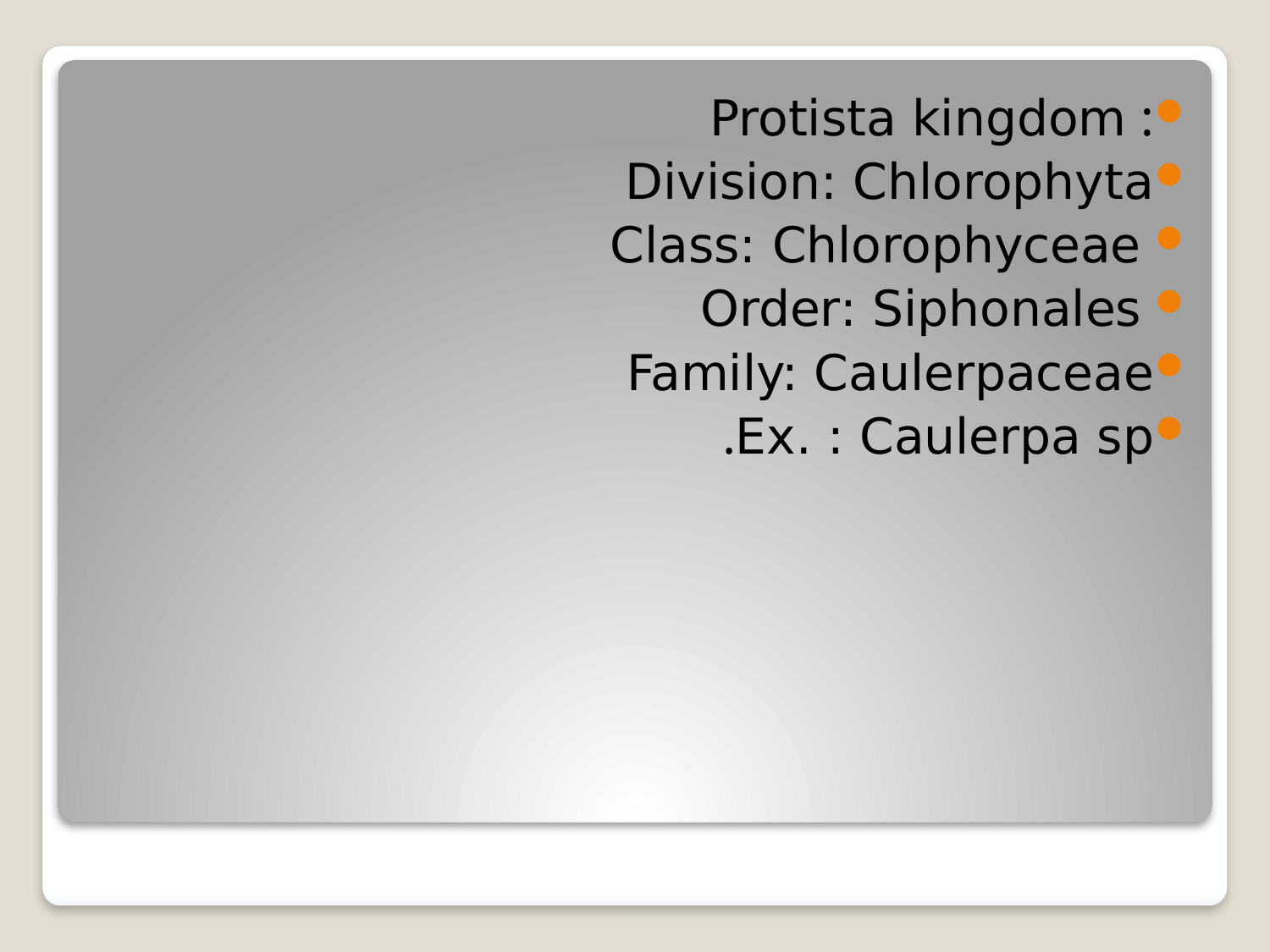

: Protista kingdom
Division: Chlorophyta
 Class: Chlorophyceae
 Order: Siphonales
Family: Caulerpaceae
Ex. : Caulerpa sp.